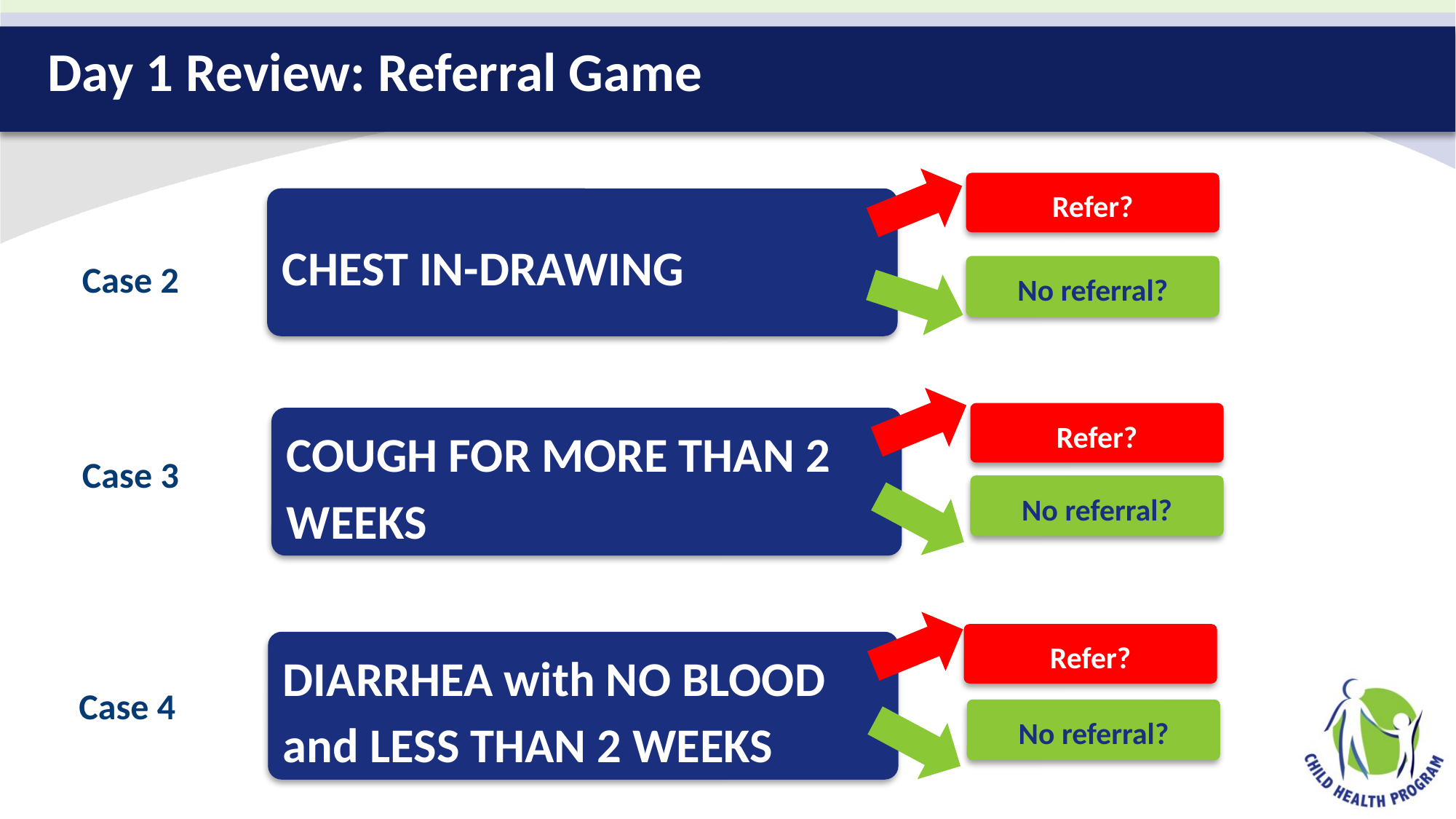

# Day 1 Review: Referral Game

Refer?

CHEST IN-DRAWING
Case 2
No referral?

Refer?
COUGH FOR MORE THAN 2 WEEKS
Case 3
No referral?

Refer?
DIARRHEA with NO BLOOD
and LESS THAN 2 WEEKS
Case 4
No referral?